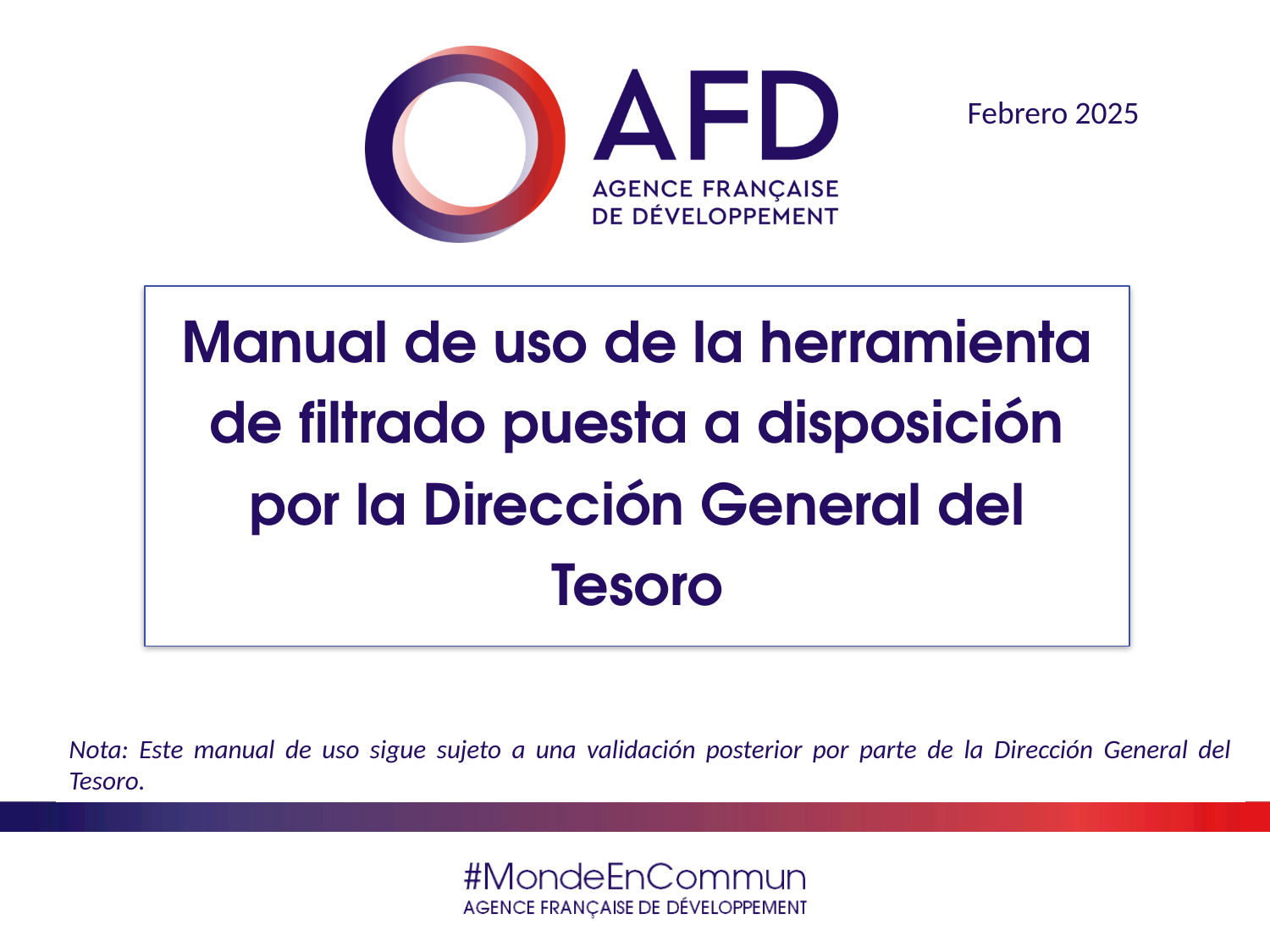

Febrero 2025
Manual de uso de la herramienta de filtrado puesta a disposición por la Dirección General del Tesoro
Nota: Este manual de uso sigue sujeto a una validación posterior por parte de la Dirección General del Tesoro.